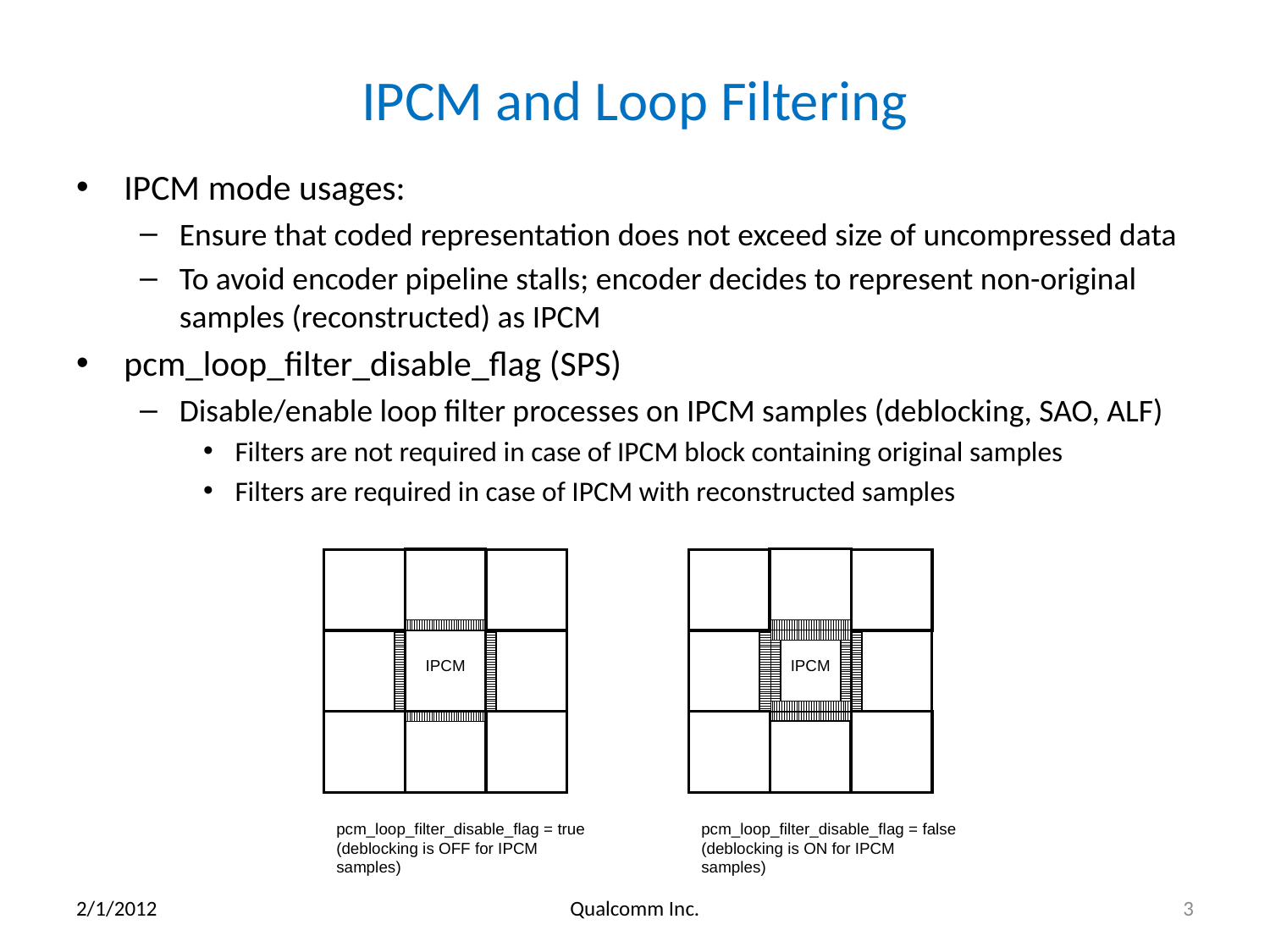

# IPCM and Loop Filtering
IPCM mode usages:
Ensure that coded representation does not exceed size of uncompressed data
To avoid encoder pipeline stalls; encoder decides to represent non-original samples (reconstructed) as IPCM
pcm_loop_filter_disable_flag (SPS)
Disable/enable loop filter processes on IPCM samples (deblocking, SAO, ALF)
Filters are not required in case of IPCM block containing original samples
Filters are required in case of IPCM with reconstructed samples

IPCM

IPCM

pcm_loop_filter_disable_flag = true (deblocking is OFF for IPCM samples)
pcm_loop_filter_disable_flag = false (deblocking is ON for IPCM samples)
2/1/2012
Qualcomm Inc.
3